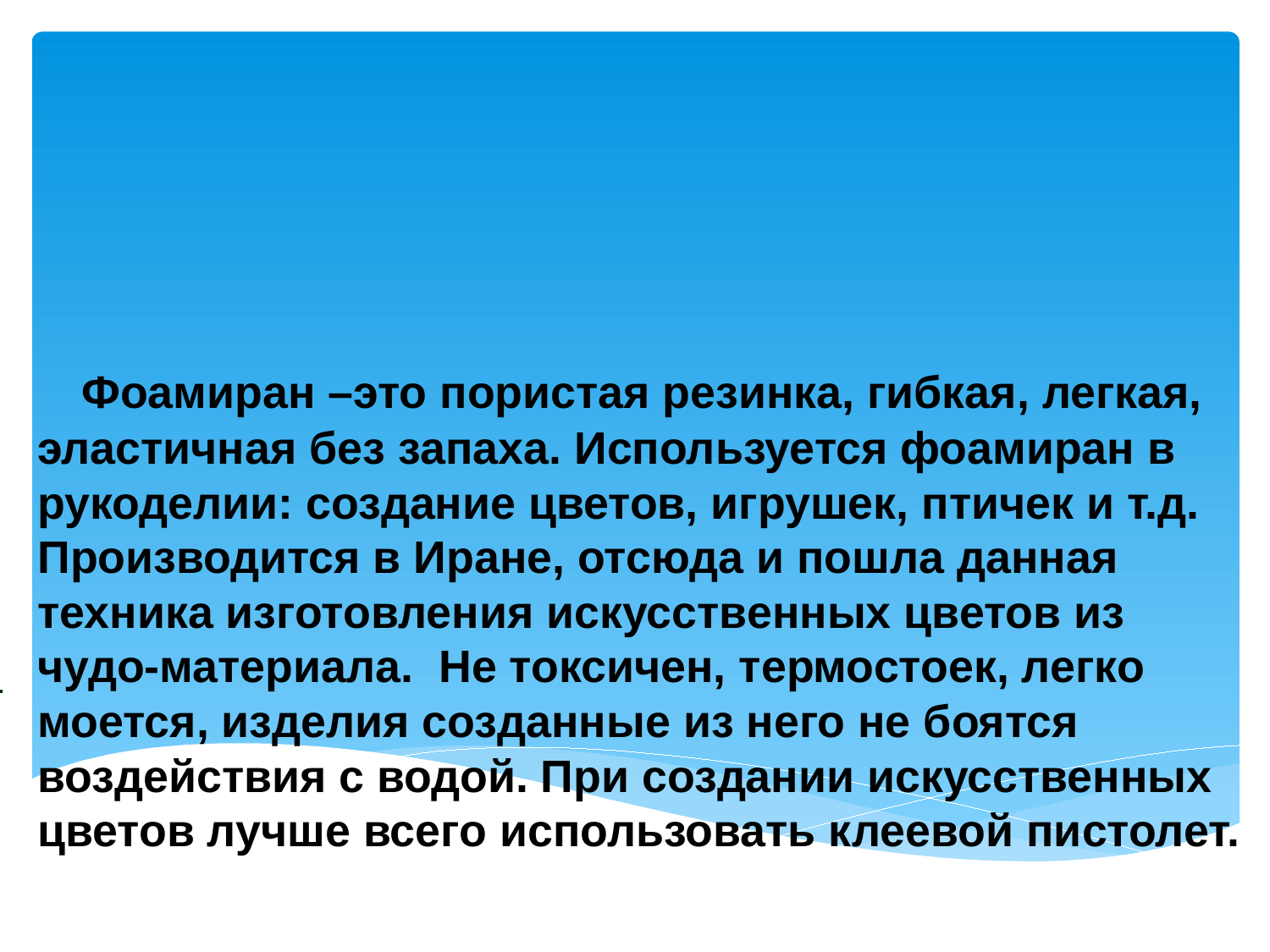

# Фоамиран –это пористая резинка, гибкая, легкая, эластичная без запаха. Используется фоамиран в рукоделии: создание цветов, игрушек, птичек и т.д. Производится в Иране, отсюда и пошла данная техника изготовления искусственных цветов из чудо-материала.  Не токсичен, термостоек, легко моется, изделия созданные из него не боятся воздействия с водой. При создании искусственных цветов лучше всего использовать клеевой пистолет.
.